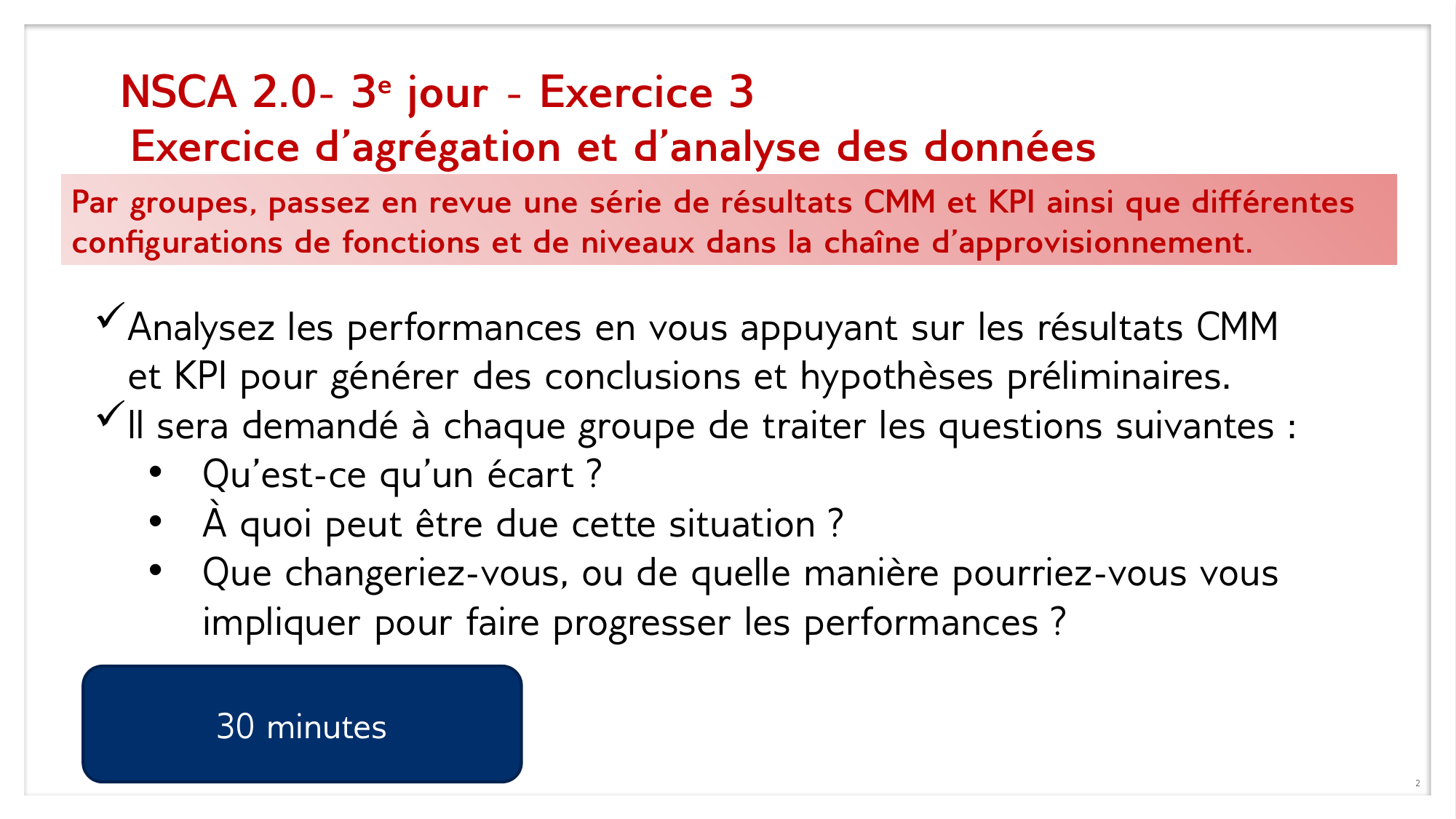

# NSCA 2.0- 3e jour - Exercice 3
Exercice d’agrégation et d’analyse des données
Par groupes, passez en revue une série de résultats CMM et KPI ainsi que différentes configurations de fonctions et de niveaux dans la chaîne d’approvisionnement.
Analysez les performances en vous appuyant sur les résultats CMM
et KPI pour générer des conclusions et hypothèses préliminaires.
Il sera demandé à chaque groupe de traiter les questions suivantes :
Qu’est-ce qu’un écart ?
À quoi peut être due cette situation ?
Que changeriez-vous, ou de quelle manière pourriez-vous vous impliquer pour faire progresser les performances ?
30 minutes
2